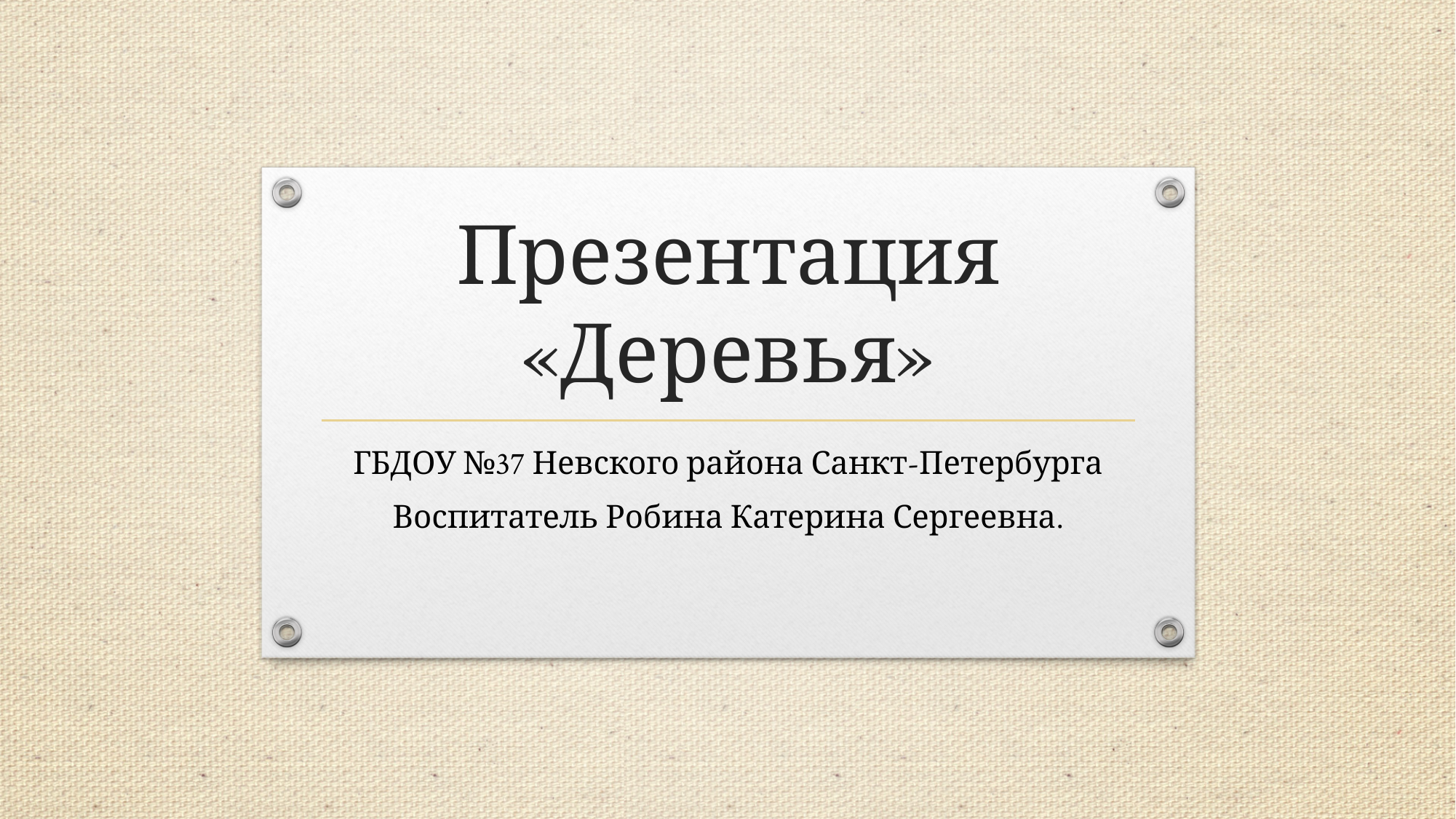

# Презентация «Деревья»
ГБДОУ №37 Невского района Санкт-Петербурга
Воспитатель Робина Катерина Сергеевна.